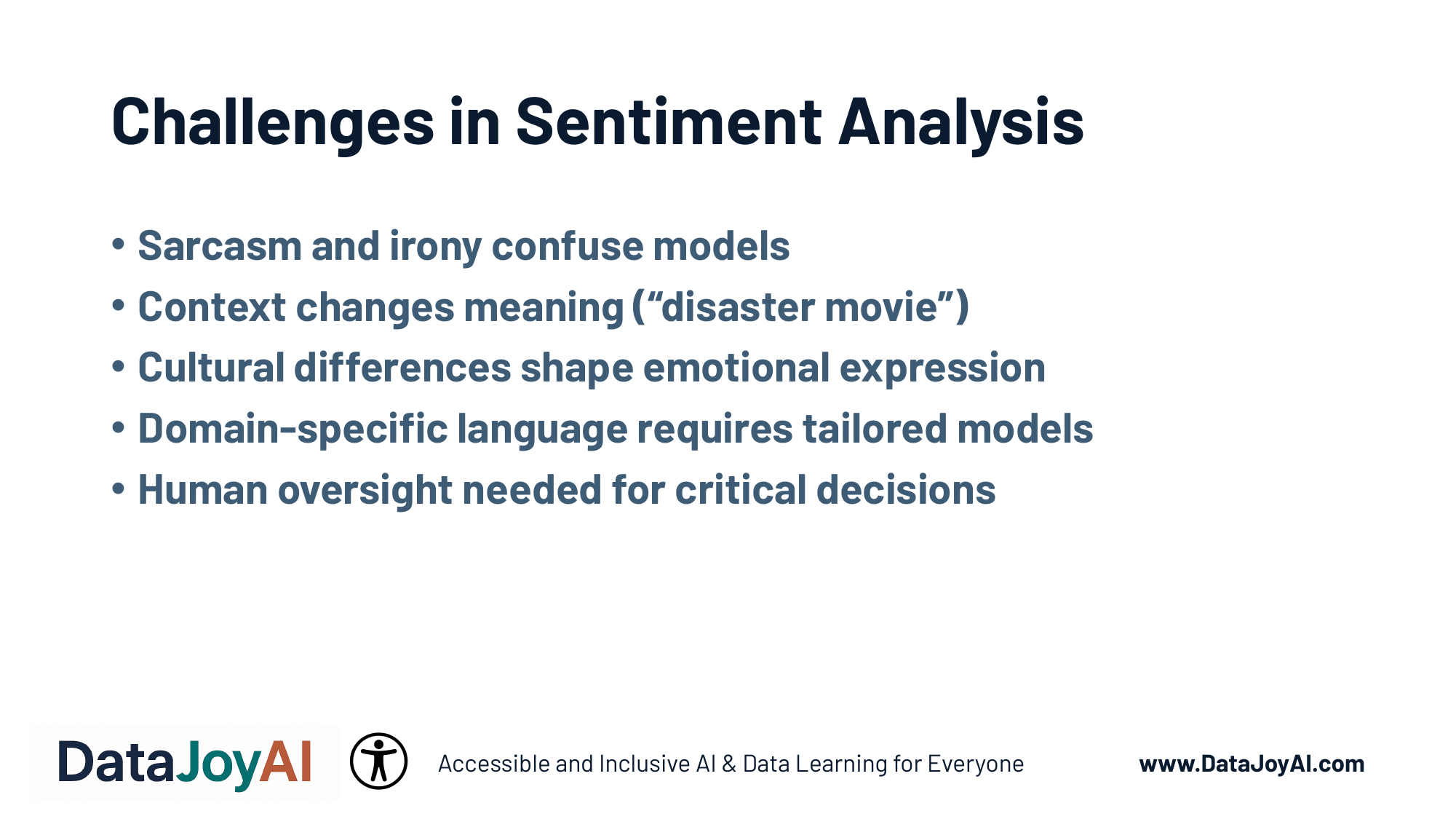

# Challenges in Sentiment Analysis
Sarcasm and irony confuse models
Context changes meaning (“disaster movie”)
Cultural differences shape emotional expression
Domain-specific language requires tailored models
Human oversight needed for critical decisions